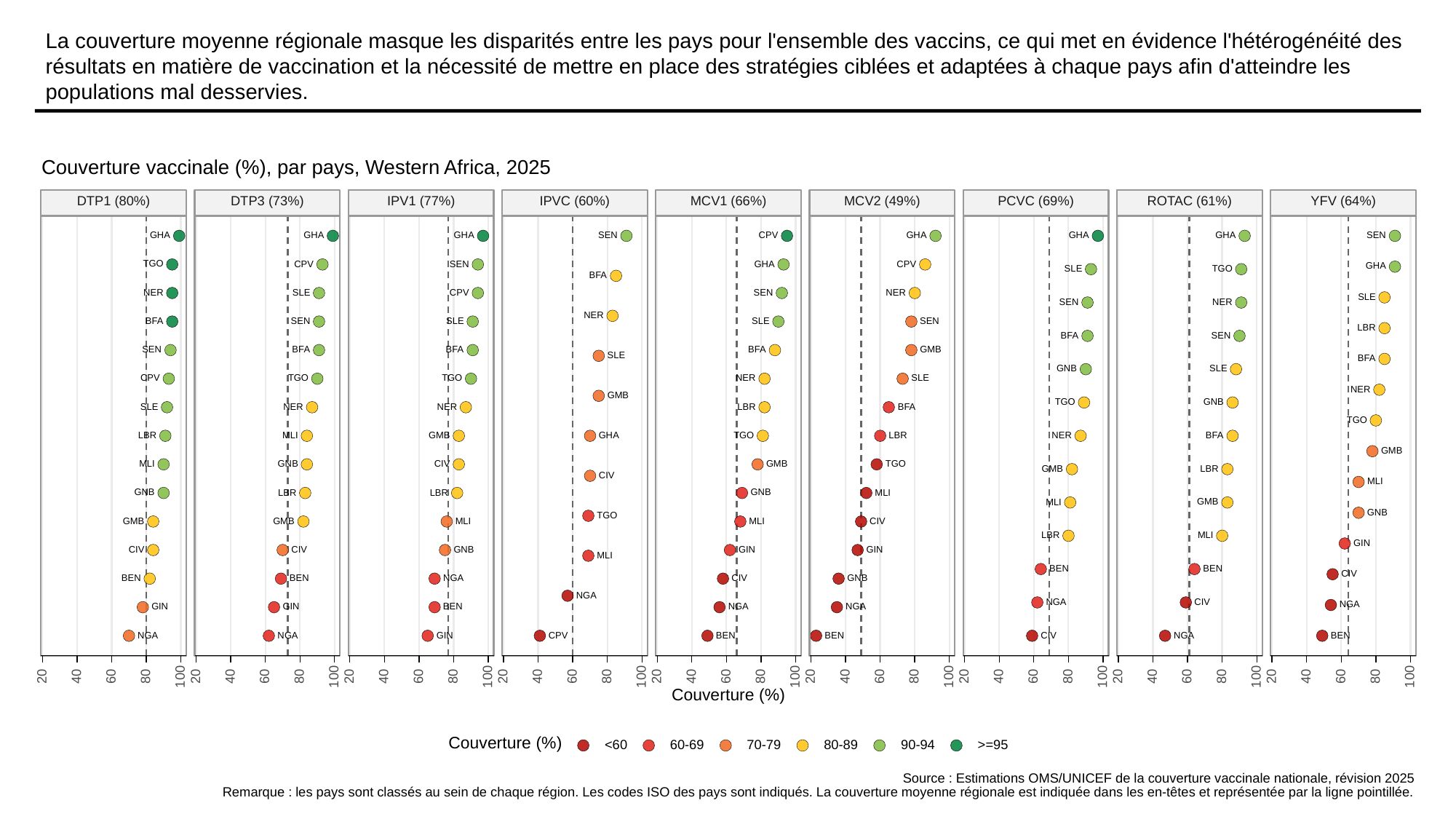

# La couverture moyenne régionale masque les disparités entre les pays pour l'ensemble des vaccins, ce qui met en évidence l'hétérogénéité des résultats en matière de vaccination et la nécessité de mettre en place des stratégies ciblées et adaptées à chaque pays afin d'atteindre les populations mal desservies.

Couverture vaccinale (%), par pays, Western Africa, 2025

ROTAC (61%)
DTP1 (80%)
DTP3 (73%)
IPV1 (77%)
IPVC (60%)
MCV1 (66%)
MCV2 (49%)
PCVC (69%)
YFV (64%)

GHA
GHA
GHA
SEN
CPV
GHA
GHA
GHA
SEN

TGO
CPV
SEN
GHA
CPV

GHA

TGO
SLE

BFA

SLE
CPV
SEN
NER
NER

SLE

SEN
NER

NER

SEN
SLE
SLE
SEN
BFA

LBR

SEN
BFA

SEN
GMB
BFA
BFA
BFA

SLE

BFA

GNB
SLE

TGO
TGO
CPV
SLE
NER

NER

GMB

TGO
GNB

SLE
NER
NER
LBR
BFA

TGO

TGO
GMB
GHA
LBR
MLI
LBR
NER
BFA

GMB

TGO
GNB
CIV
GMB
MLI

GMB
LBR

CIV

MLI

GNB
GNB
LBR
LBR
MLI

GMB
MLI

GNB

TGO

GMB
GMB
CIV
MLI
MLI

LBR
MLI

GIN

CIV
CIV
GNB
GIN
GIN

MLI

BEN
BEN

CIV

NGA
CIV
GNB
BEN
BEN

NGA

NGA
CIV

NGA

GIN
GIN
NGA
NGA
BEN

NGA
NGA
GIN
CPV
CIV
NGA
BEN
BEN
BEN

20
40
60
80
100
20
40
60
80
100
20
40
60
80
100
20
40
60
80
100
20
40
60
80
100
20
40
60
80
100
20
40
60
80
100
20
40
60
80
100
20
40
60
80
100
Couverture (%)
Couverture (%)

<60
60-69
70-79
80-89
90-94
>=95
Source : Estimations OMS/UNICEF de la couverture vaccinale nationale, révision 2025
Remarque : les pays sont classés au sein de chaque région. Les codes ISO des pays sont indiqués. La couverture moyenne régionale est indiquée dans les en-têtes et représentée par la ligne pointillée.